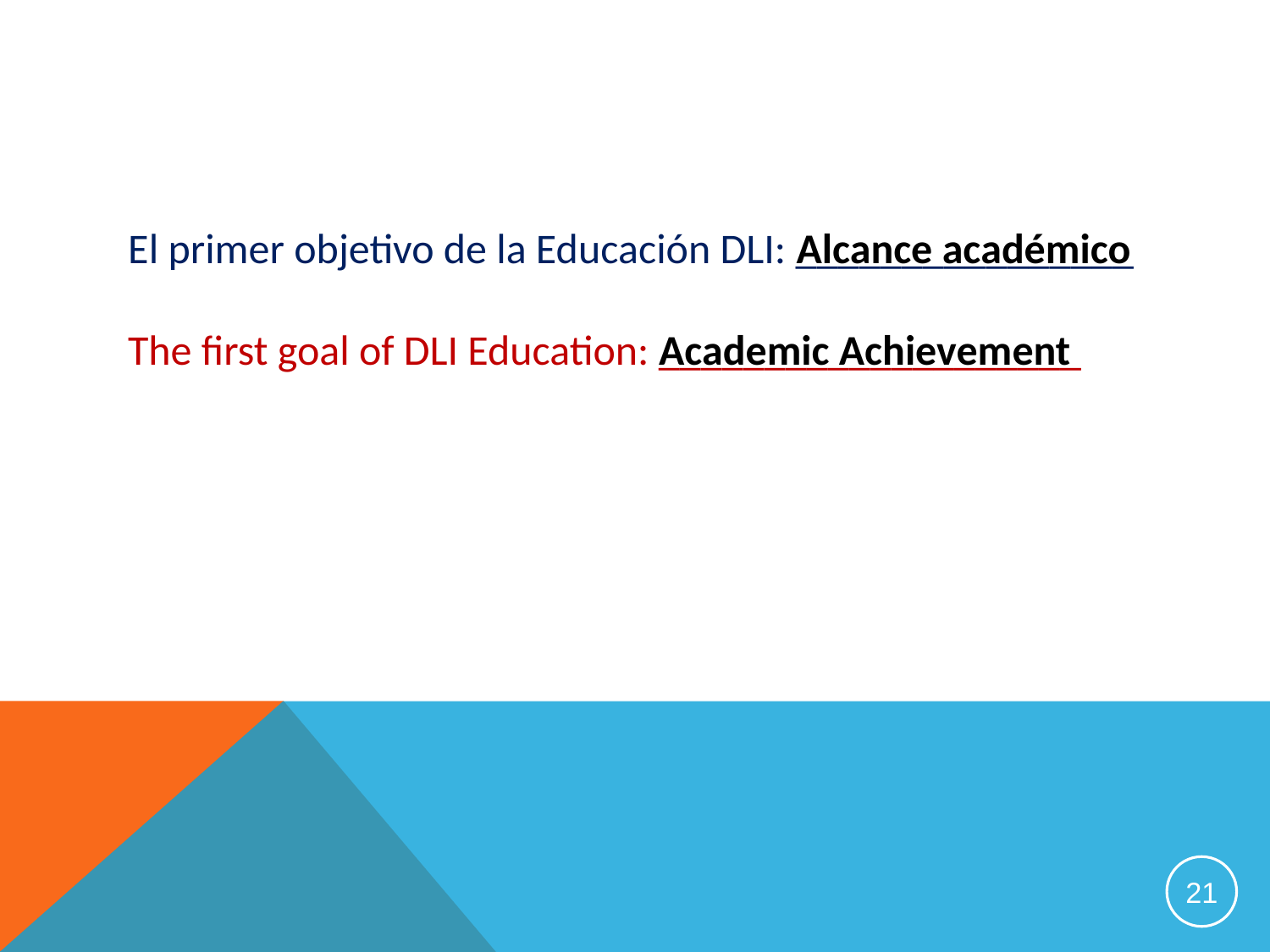

El primer objetivo de la Educación DLI: ________________

The first goal of DLI Education: ____________________
Alcance académico
Academic Achievement
21